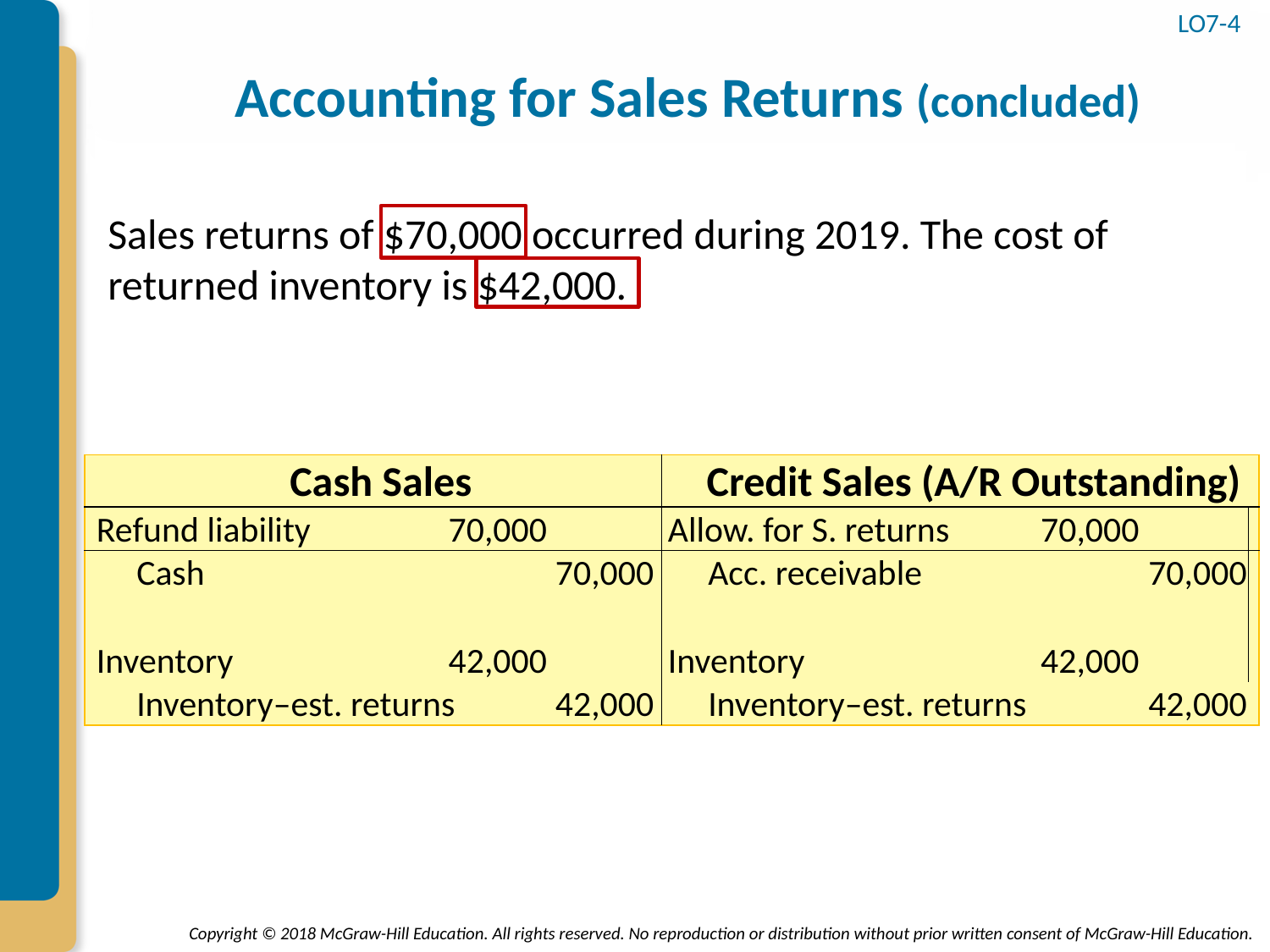

# Accounting for Sales Returns (concluded)
LO7-4
Sales returns of $70,000 occurred during 2019. The cost of returned inventory is $42,000.

|  | Cash Sales |  |  |  |  | Credit Sales (A/R Outstanding) |  |  |  |
| --- | --- | --- | --- | --- | --- | --- | --- | --- | --- |
|  | Refund liability | 70,000 |  |  | Allow. for S. returns |  | 70,000 |  |  |
|  | Cash |  | 70,000 |  | Acc. receivable |  |  | 70,000 |  |
|  |  |  |  |  |  |  |  |  |  |
|  | Inventory | 42,000 |  |  | Inventory |  | 42,000 |  |  |
|  | Inventory–est. returns |  | 42,000 |  | Inventory–est. returns |  |  | 42,000 |  |